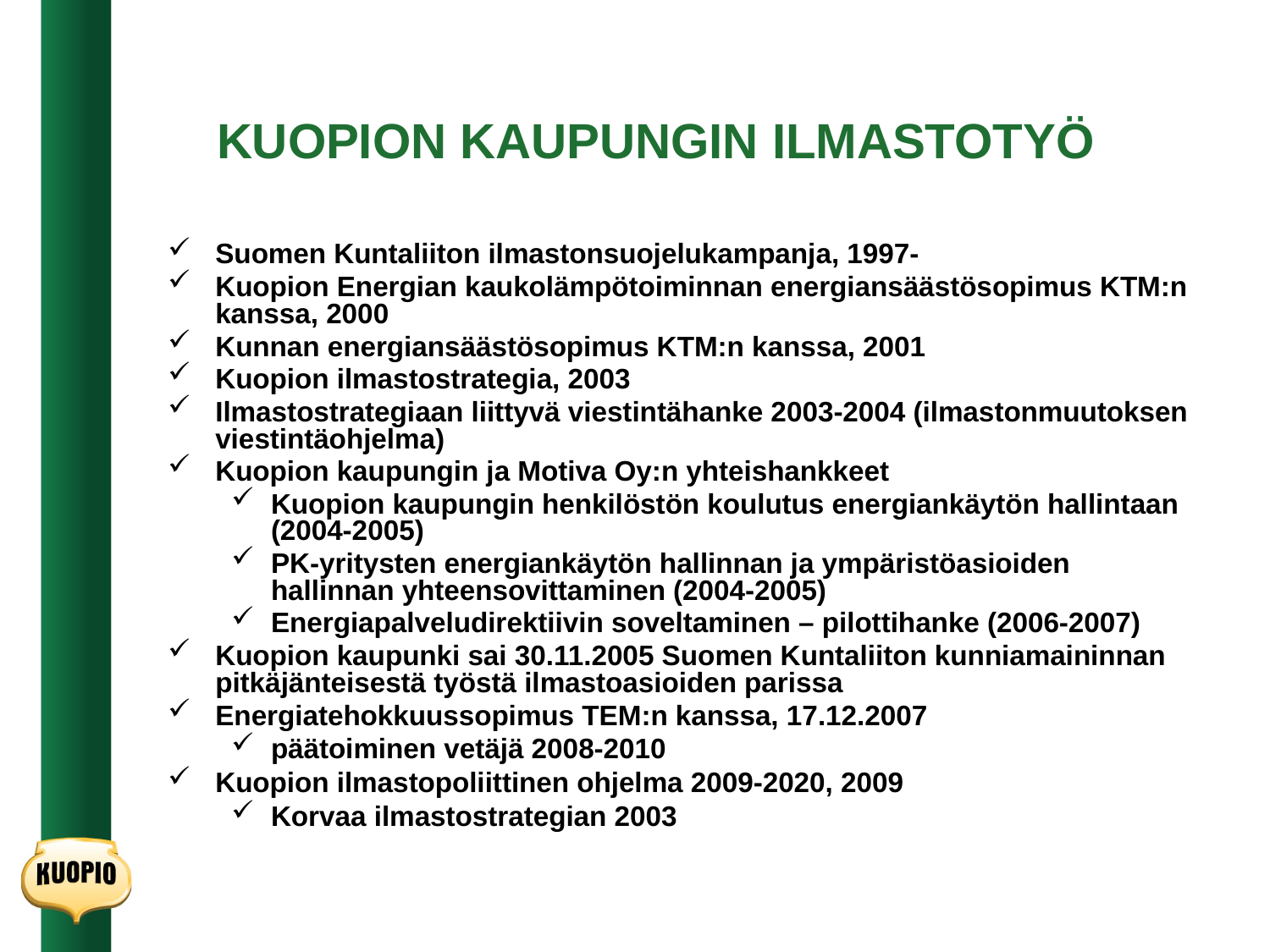

# KUOPION KAUPUNGIN ILMASTOTYÖ
Suomen Kuntaliiton ilmastonsuojelukampanja, 1997-
Kuopion Energian kaukolämpötoiminnan energiansäästösopimus KTM:n kanssa, 2000
Kunnan energiansäästösopimus KTM:n kanssa, 2001
Kuopion ilmastostrategia, 2003
Ilmastostrategiaan liittyvä viestintähanke 2003-2004 (ilmastonmuutoksen viestintäohjelma)
Kuopion kaupungin ja Motiva Oy:n yhteishankkeet
Kuopion kaupungin henkilöstön koulutus energiankäytön hallintaan (2004-2005)
PK-yritysten energiankäytön hallinnan ja ympäristöasioiden hallinnan yhteensovittaminen (2004-2005)
Energiapalveludirektiivin soveltaminen – pilottihanke (2006-2007)
Kuopion kaupunki sai 30.11.2005 Suomen Kuntaliiton kunniamaininnan pitkäjänteisestä työstä ilmastoasioiden parissa
Energiatehokkuussopimus TEM:n kanssa, 17.12.2007
päätoiminen vetäjä 2008-2010
Kuopion ilmastopoliittinen ohjelma 2009-2020, 2009
Korvaa ilmastostrategian 2003